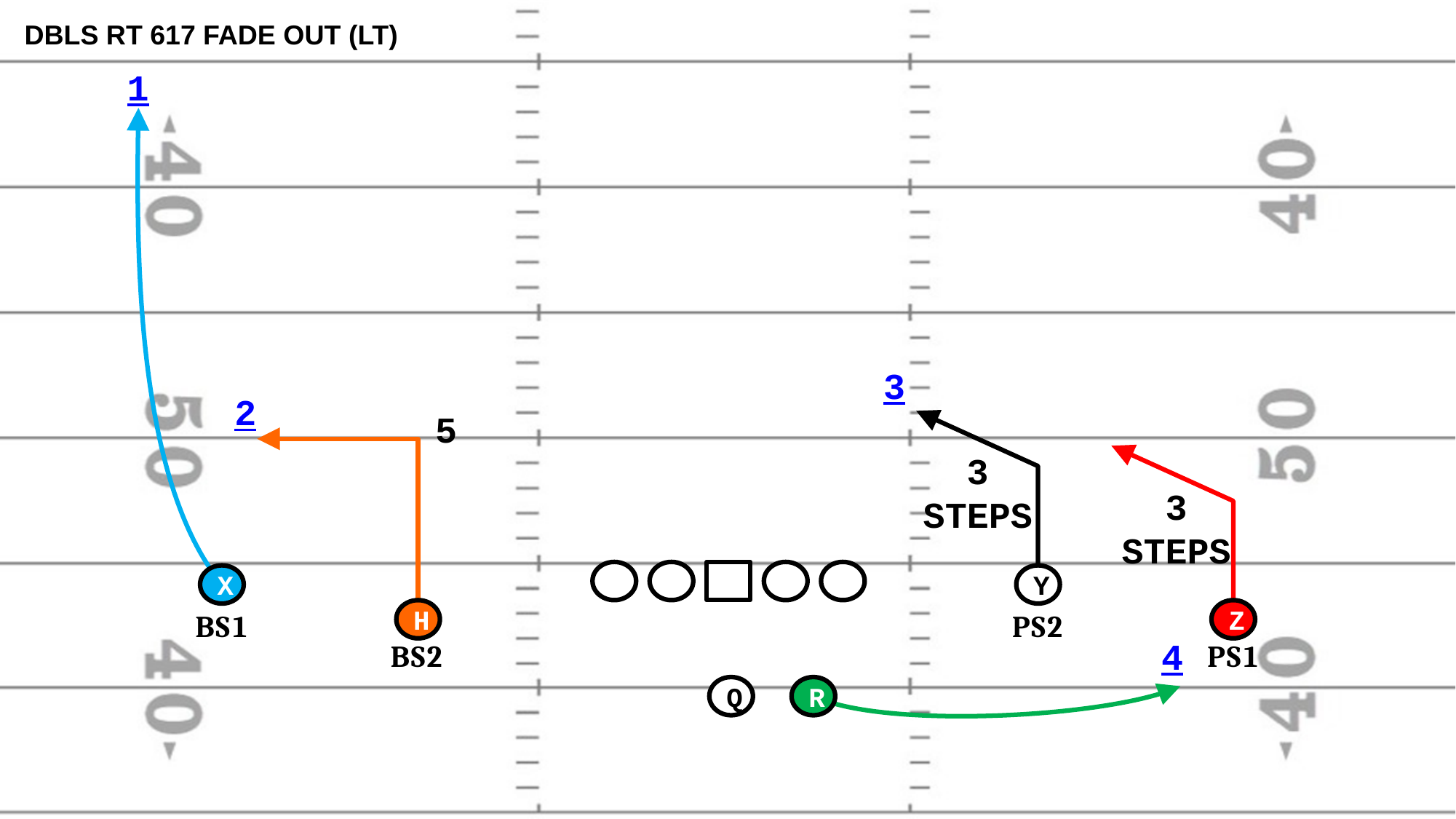

DBLS RT 617 FADE OUT (LT)
1

3
2
5

3
STEPS
3
STEPS

X
Y
H
Z
BS1
PS2
BS2
4
PS1
Q
R